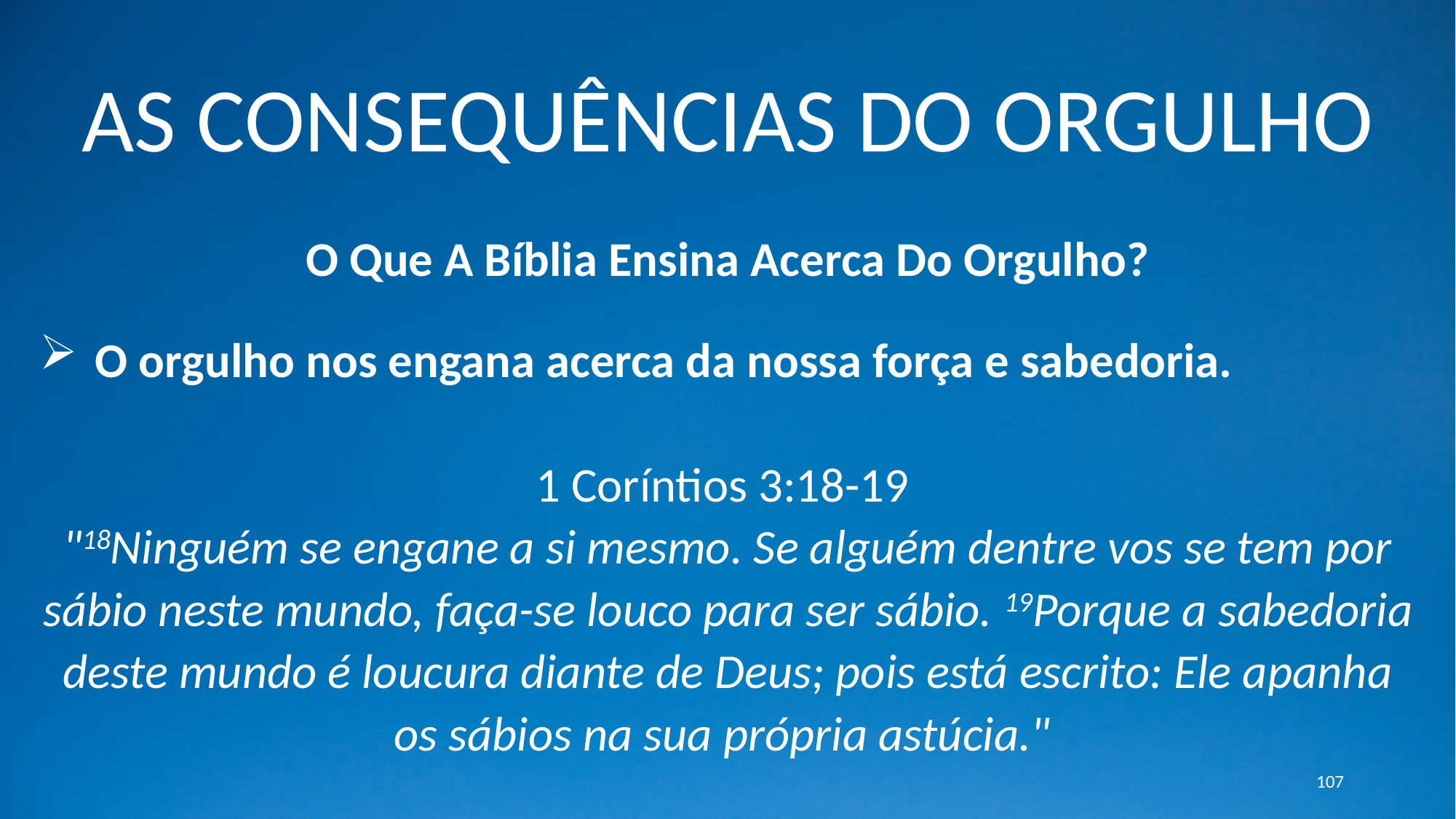

# AS CONSEQUÊNCIAS DO ORGULHO
O Que A Bíblia Ensina Acerca Do Orgulho?

O orgulho nos engana acerca da nossa força e sabedoria.

1 Coríntios 3:18-19
"18Ninguém se engane a si mesmo. Se alguém dentre vos se tem por sábio neste mundo, faça-se louco para ser sábio. 19Porque a sabedoria deste mundo é loucura diante de Deus; pois está escrito: Ele apanha os sábios na sua própria astúcia."
107